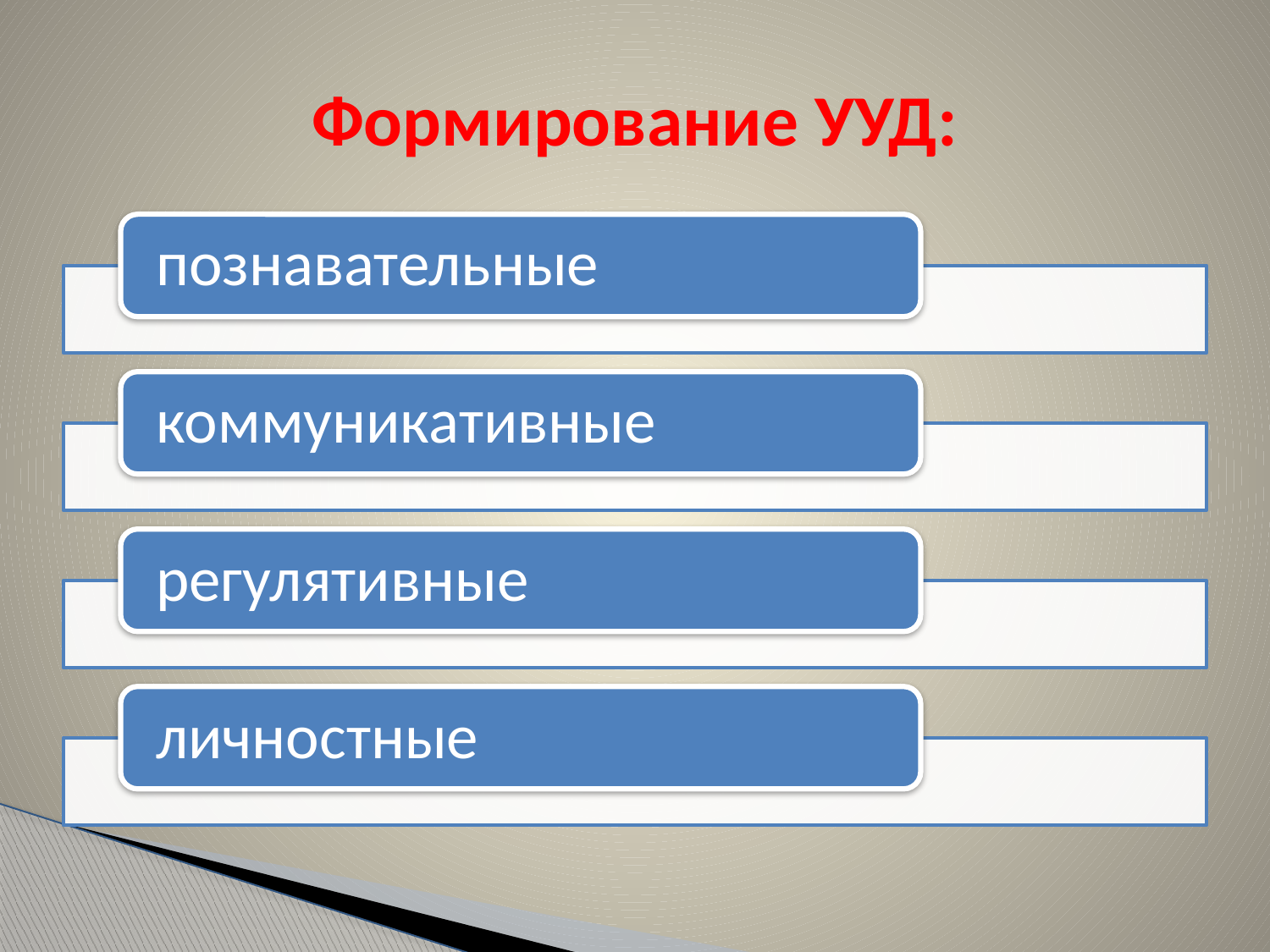

# Формирование УУД:
познавательные
коммуникативные
регулятивные
личностные